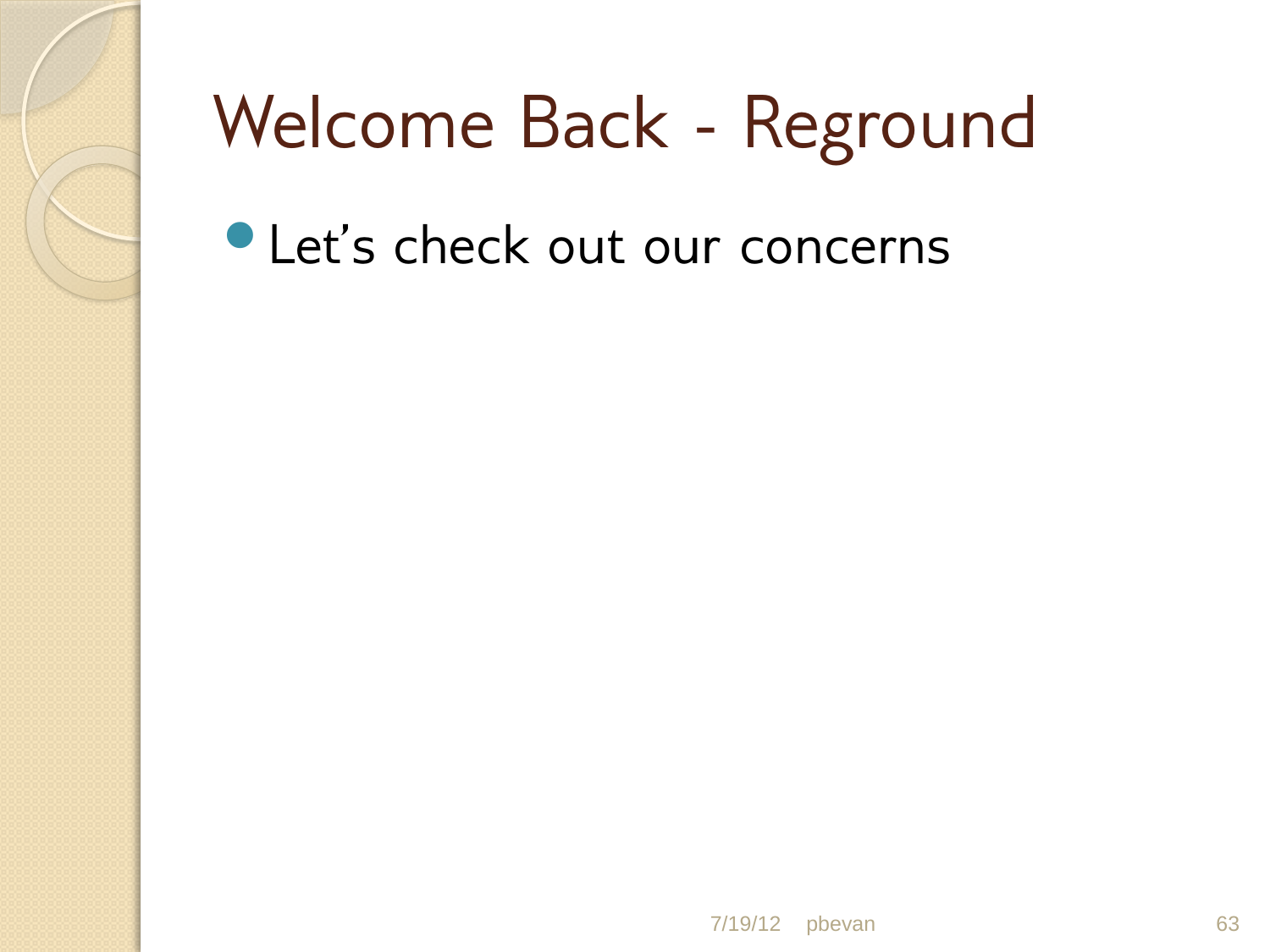

# Welcome Back - Reground
Let’s check out our concerns
7/19/12
pbevan
63